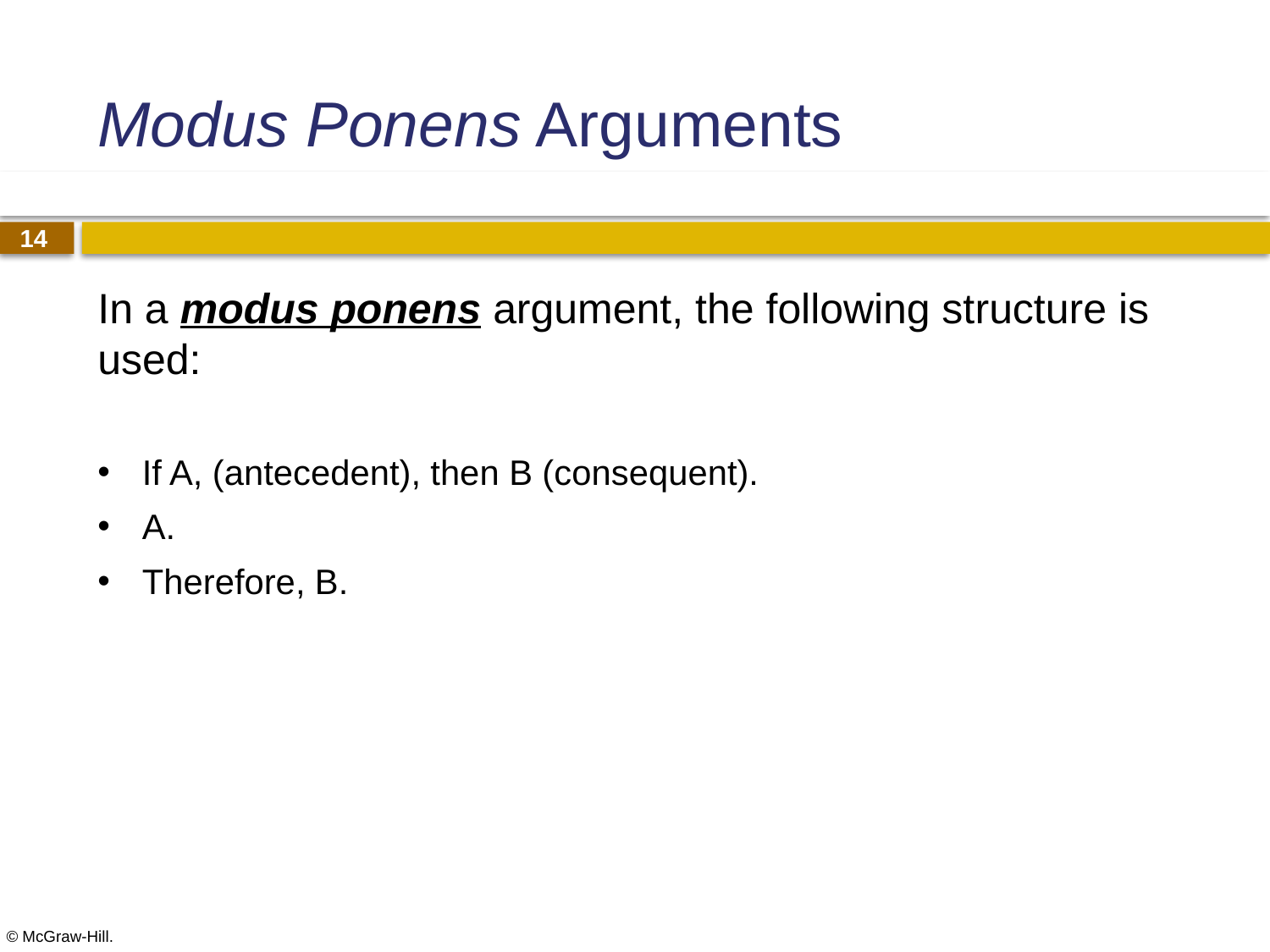

# Modus Ponens Arguments
In a modus ponens argument, the following structure is used:

If A, (antecedent), then B (consequent).
A.
Therefore, B.